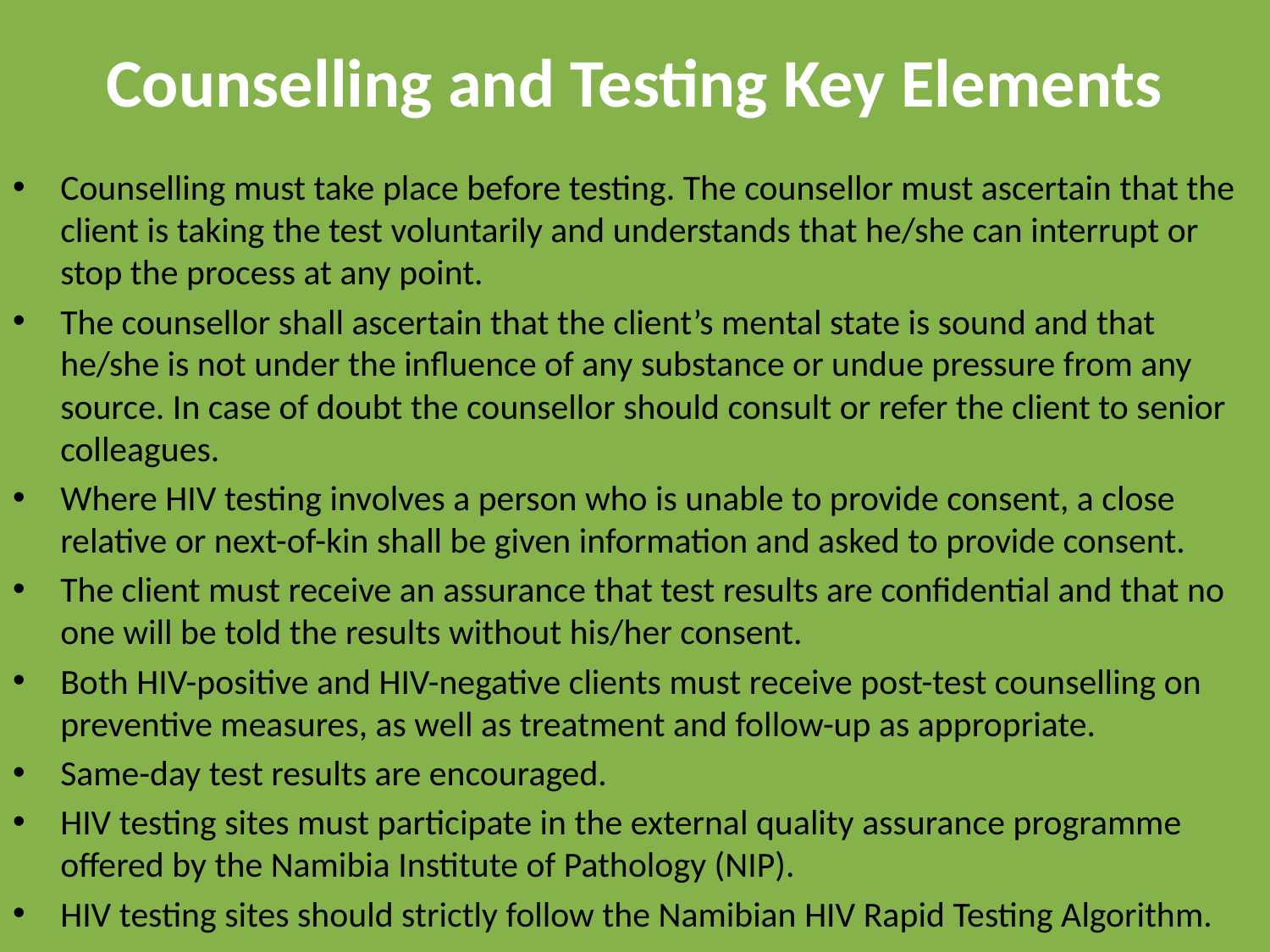

# Counselling and Testing Key Elements
Counselling must take place before testing. The counsellor must ascertain that the client is taking the test voluntarily and understands that he/she can interrupt or stop the process at any point.
The counsellor shall ascertain that the client’s mental state is sound and that he/she is not under the influence of any substance or undue pressure from any source. In case of doubt the counsellor should consult or refer the client to senior colleagues.
Where HIV testing involves a person who is unable to provide consent, a close relative or next-of-kin shall be given information and asked to provide consent.
The client must receive an assurance that test results are confidential and that no one will be told the results without his/her consent.
Both HIV-positive and HIV-negative clients must receive post-test counselling on preventive measures, as well as treatment and follow-up as appropriate.
Same-day test results are encouraged.
HIV testing sites must participate in the external quality assurance programme offered by the Namibia Institute of Pathology (NIP).
HIV testing sites should strictly follow the Namibian HIV Rapid Testing Algorithm.